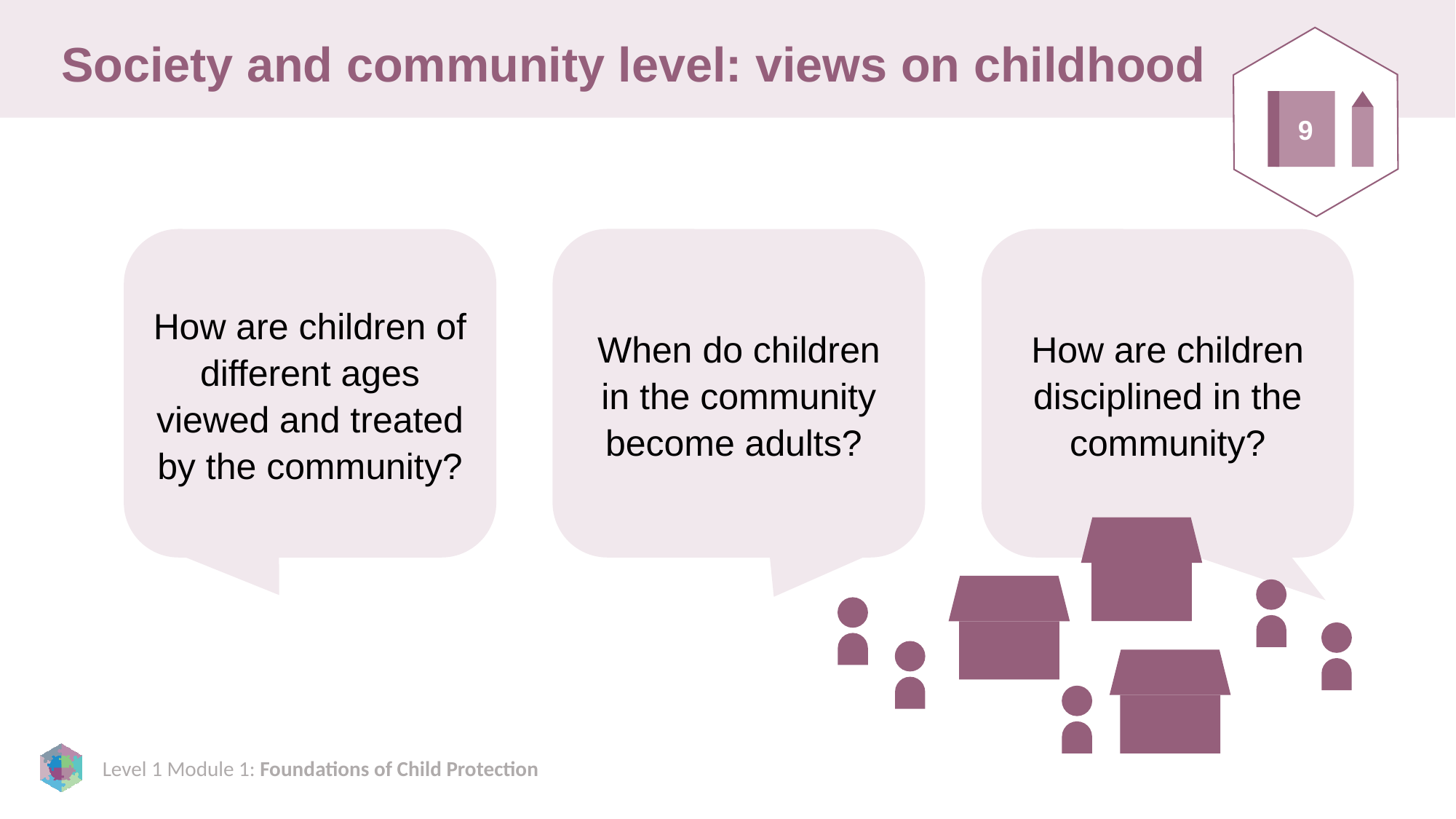

# Society and community level: views on childhood

9

How are children of different ages viewed and treated by the community?
When do children in the community become adults?
How are children disciplined in the community?